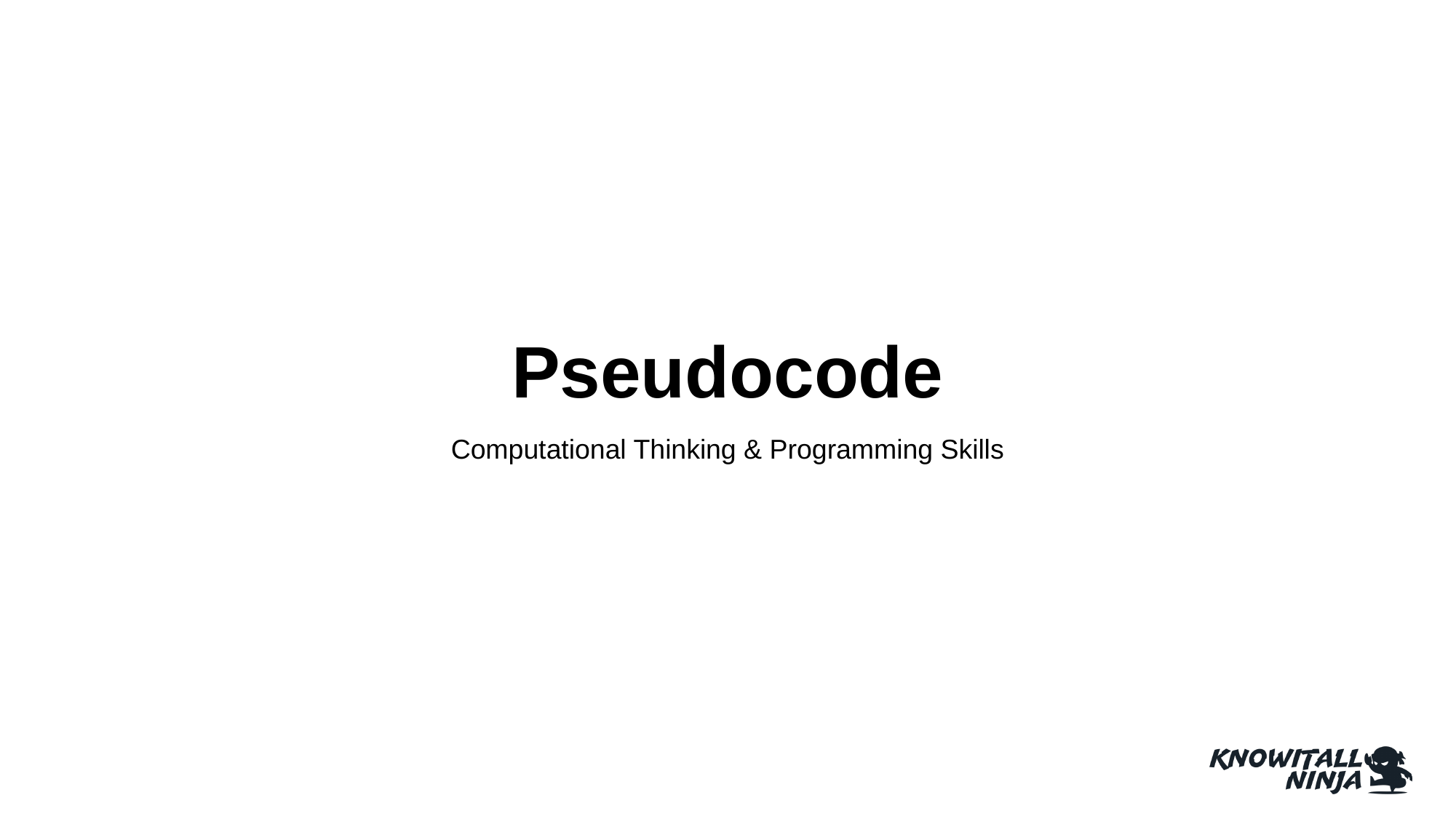

# Pseudocode
Computational Thinking & Programming Skills